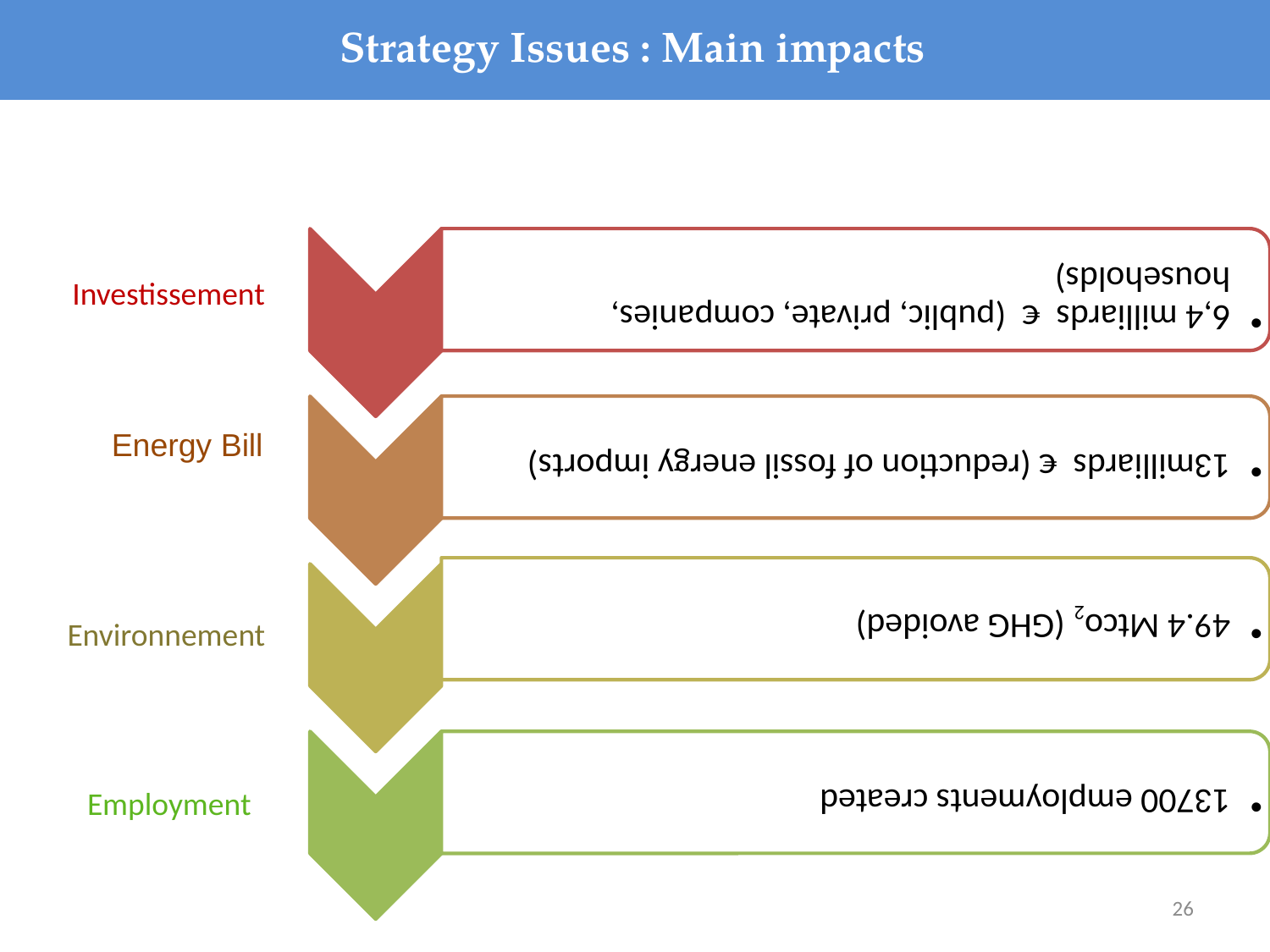

Strategy Issues : Main impacts

6,4 milliards  €  (public, private, companies, households)

13milliards  € (reduction of fossil energy imports)

49.4 Mtco2  (GHG avoided)

13700 employments created
Investissement
Energy Bill
Environnement
Employment
26